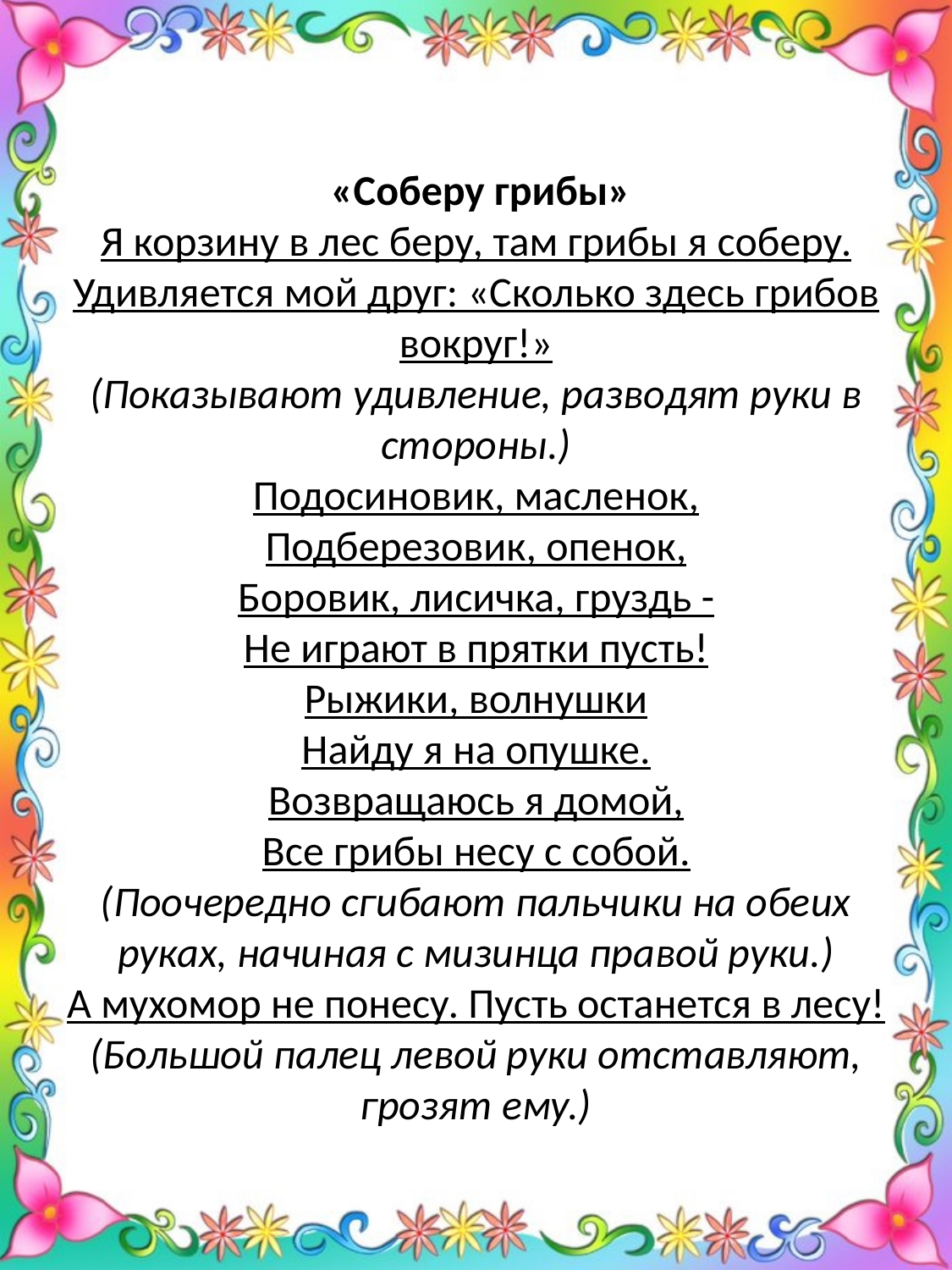

# «Соберу грибы» Я корзину в лес беру, там грибы я соберу. Удивляется мой друг: «Сколько здесь грибов вокруг!» (Показывают удивление, разводят руки в стороны.) Подосиновик, масленок, Подберезовик, опенок, Боровик, лисичка, груздь - Не играют в прятки пусть! Рыжики, волнушки Найду я на опушке. Возвращаюсь я домой, Все грибы несу с собой. (Поочередно сгибают пальчики на обеих руках, начиная с мизинца правой руки.) А мухомор не понесу. Пусть останется в лесу! (Большой палец левой руки отставляют, грозят ему.)